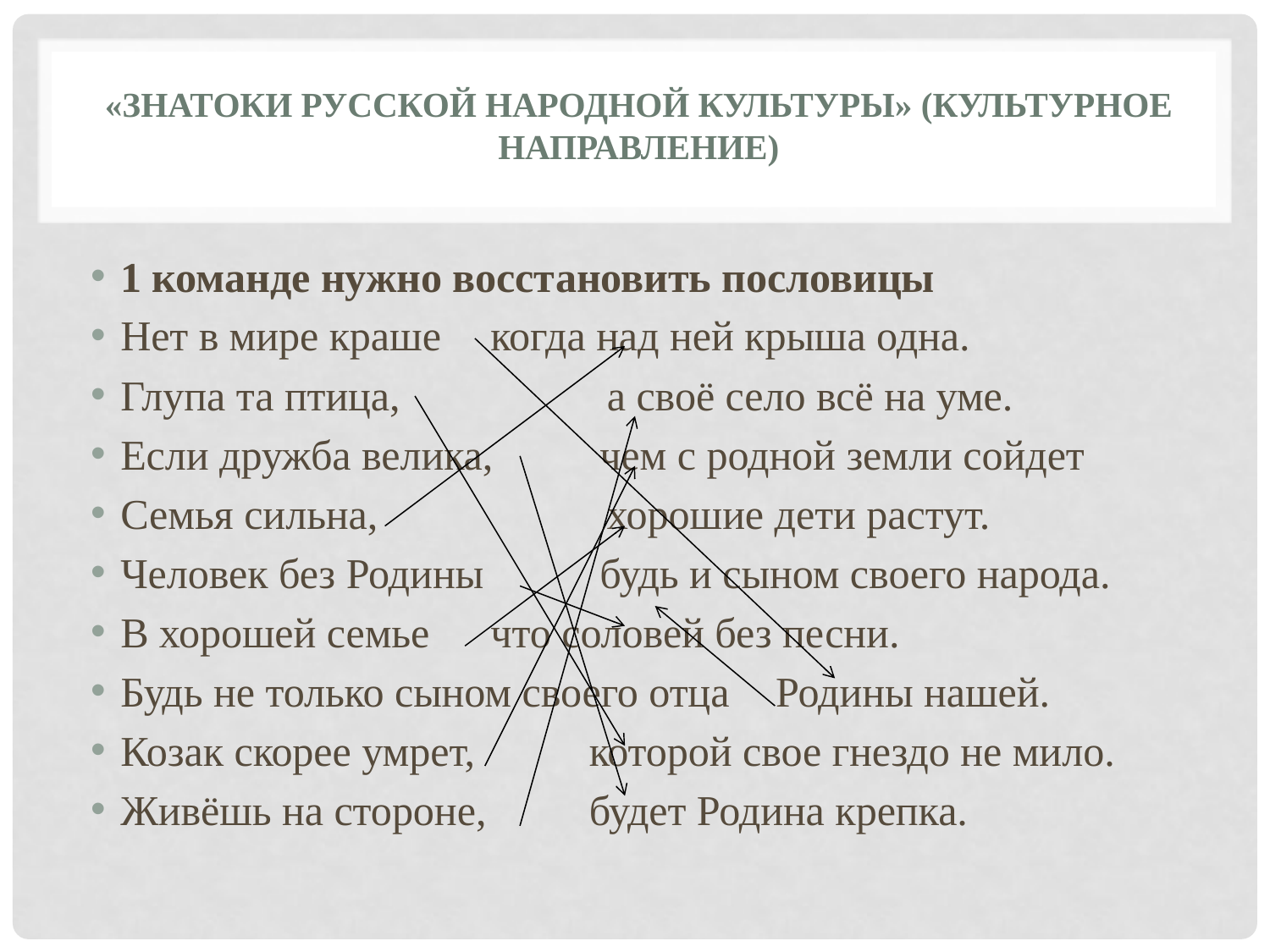

# «Знатоки русской народной культуры» (Культурное направление)
1 команде нужно восстановить пословицы
Нет в мире краше	    когда над ней крыша одна.
Глупа та птица,	               а своё село всё на уме.
Если дружба велика,	    чем с родной земли сойдет
Семья сильна,	               хорошие дети растут.
Человек без Родины	    будь и сыном своего народа.
В хорошей семье	    что соловей без песни.
Будь не только сыном своего отца	Родины нашей.
Козак скорее умрет,	   которой свое гнездо не мило.
Живёшь на стороне,	   будет Родина крепка.